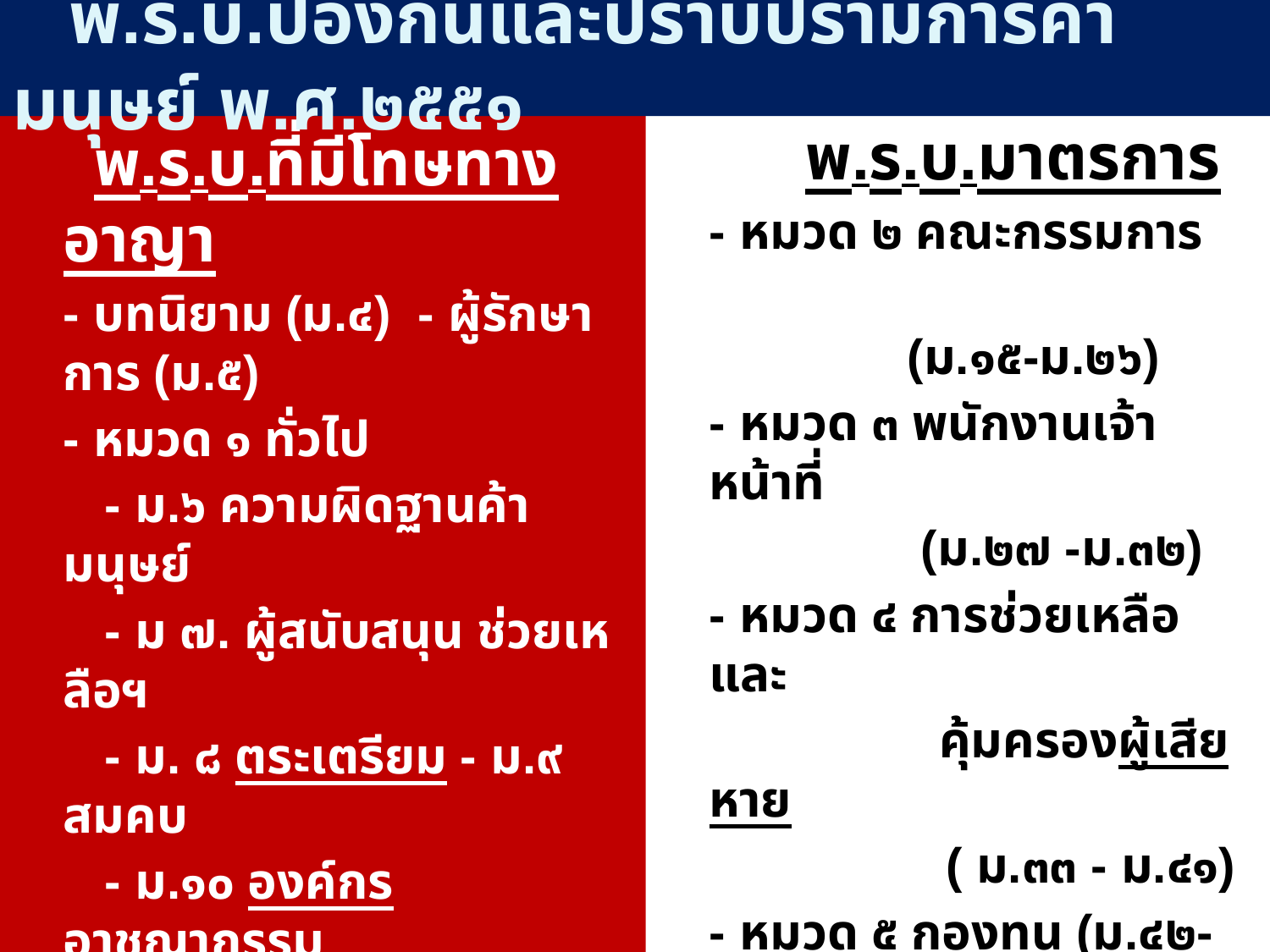

# พ.ร.บ.ป้องกันและปราบปรามการค้ามนุษย์ พ.ศ.๒๕๕๑
        พ.ร.บ.มาตรการ
	- หมวด ๒ คณะกรรมการ
                 (ม.๑๕-ม.๒๖)
	- หมวด ๓ พนักงานเจ้าหน้าที่
                  (ม.๒๗ -ม.๓๒)
	- หมวด ๔ การช่วยเหลือและ
		        คุ้มครองผู้เสียหาย
		        ( ม.๓๓ - ม.๔๑)
	- หมวด ๕ กองทุน (ม.๔๒-ม.๕๑)
   - บทเฉพาะกาล (ม.๕๗)
    พ.ร.บ.ที่มีโทษทางอาญา
	- บทนิยาม (ม.๔)  - ผู้รักษาการ (ม.๕)
	- หมวด ๑ ทั่วไป
	   - ม.๖ ความผิดฐานค้ามนุษย์
	   - ม ๗. ผู้สนับสนุน ช่วยเหลือฯ
	   - ม. ๘ ตระเตรียม - ม.๙ สมคบ
	   - ม.๑๐ องค์กรอาชญากรรม
	   - ม.๑๑ รับโทษในราชอาณาจักร
	   - ม.๑๒ เจ้าพนักงาน
      - ม.๑๓ สส.,สว.,ท้องถิ่น ฯ
       - ม.๑๔ ฟอกเงิน
	- หมวด ๖ บทกำหนดโทษ (ม.๕๒-ม.๕๖)